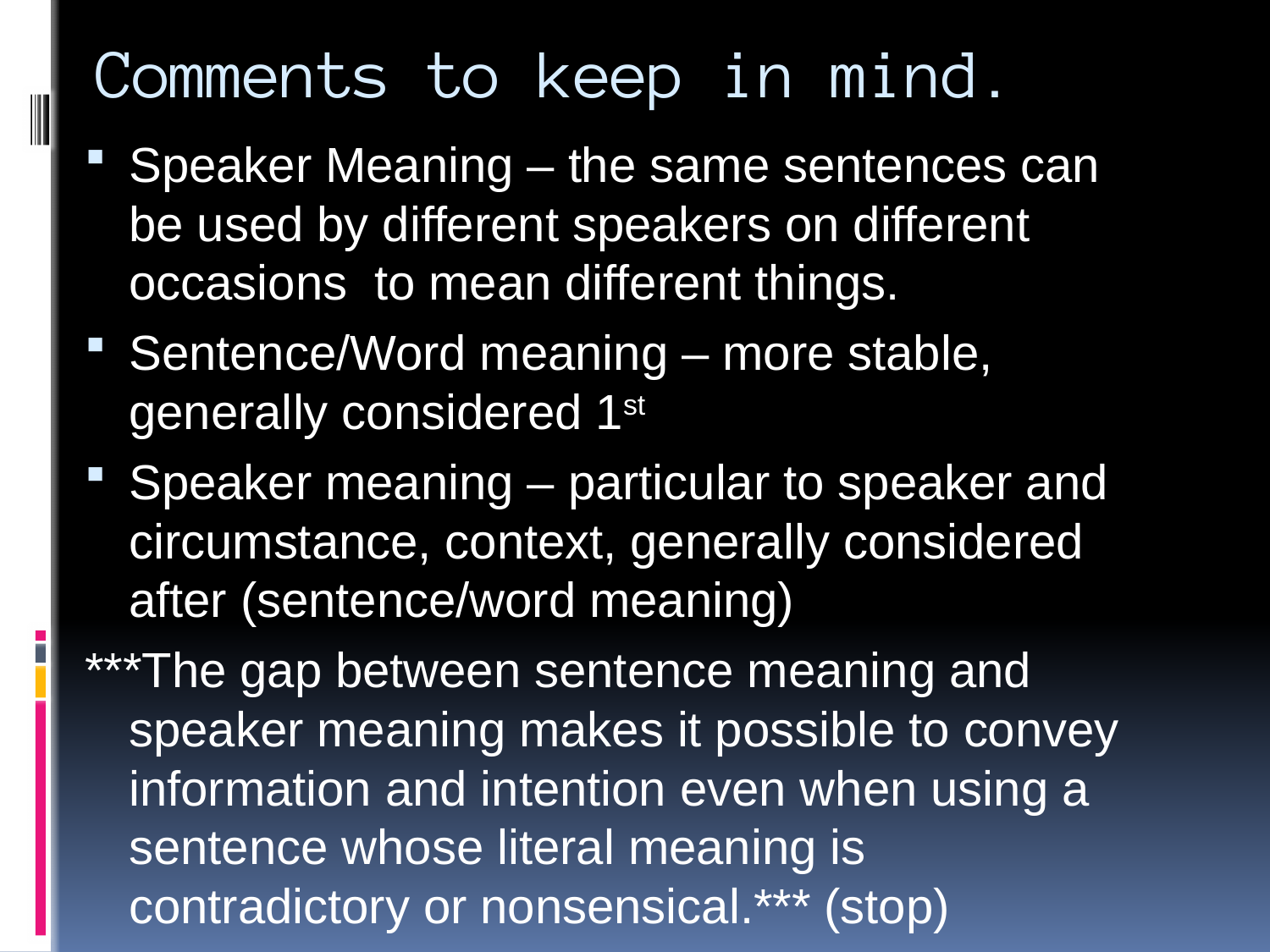

# Comments to keep in mind.
Speaker Meaning – the same sentences can be used by different speakers on different occasions  to mean different things.
Sentence/Word meaning – more stable, generally considered 1st
Speaker meaning – particular to speaker and circumstance, context, generally considered after (sentence/word meaning)
***The gap between sentence meaning and speaker meaning makes it possible to convey information and intention even when using a sentence whose literal meaning is contradictory or nonsensical.*** (stop)